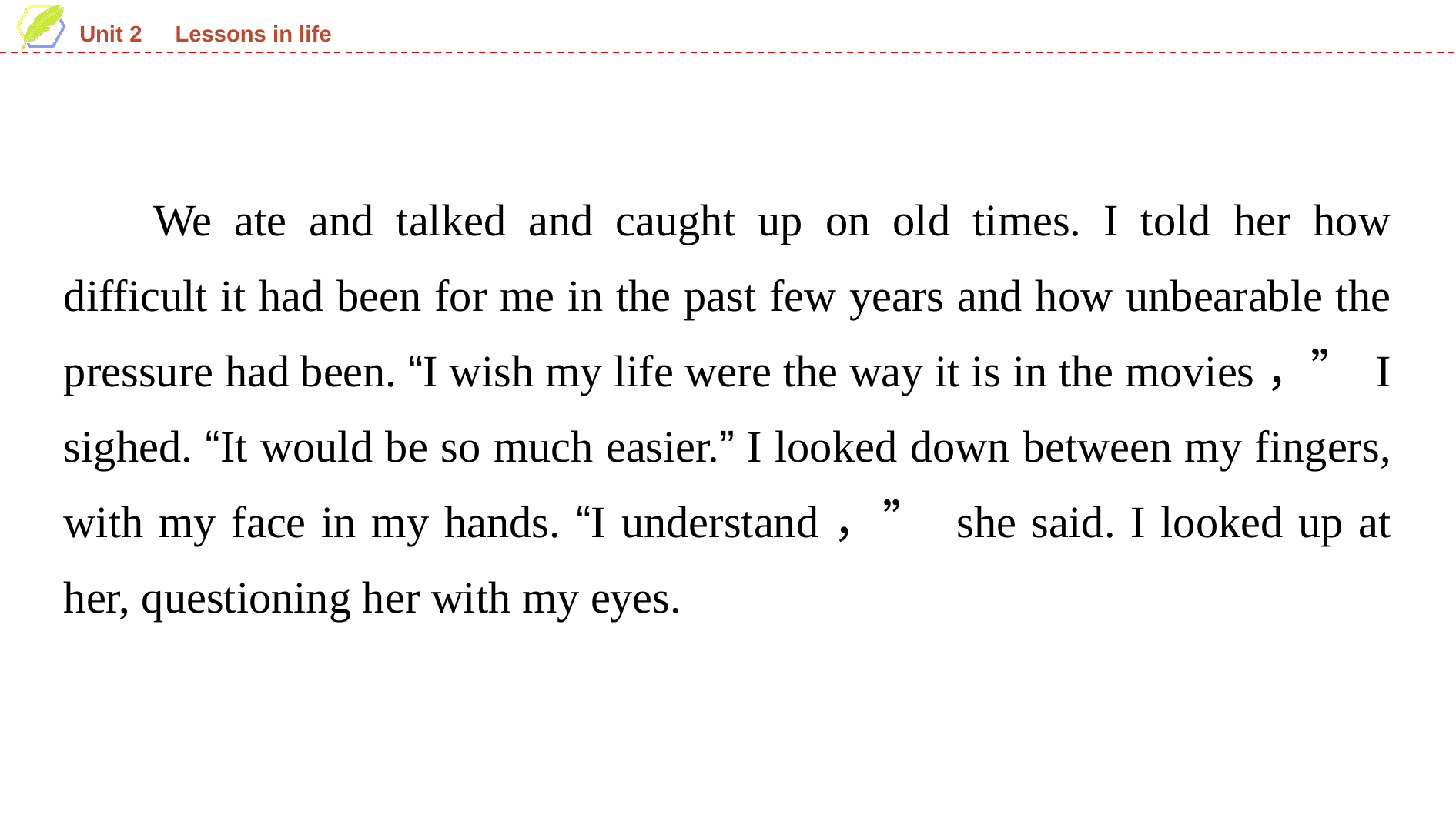

We ate and talked and caught up on old times. I told her how difficult it had been for me in the past few years and how unbearable the pressure had been. “I wish my life were the way it is in the movies，” I sighed. “It would be so much easier.” I looked down between my fingers, with my face in my hands. “I understand，” she said. I looked up at her, questioning her with my eyes.